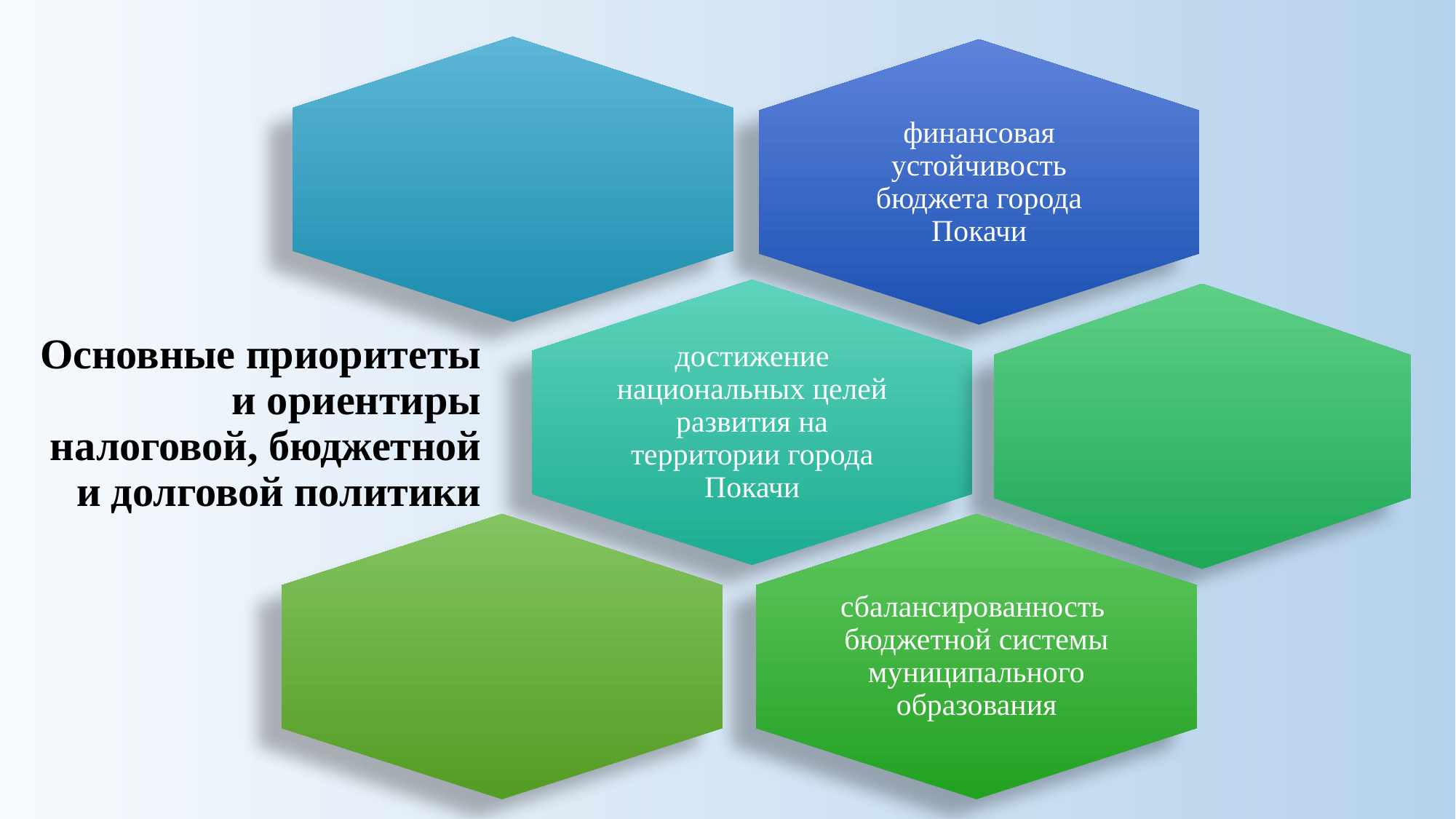

финансовая устойчивость бюджета города Покачи

достижение национальных целей развития на территории города Покачи
Основные приоритеты и ориентиры налоговой, бюджетной и долговой политики

сбалансированность  бюджетной системы муниципального образования